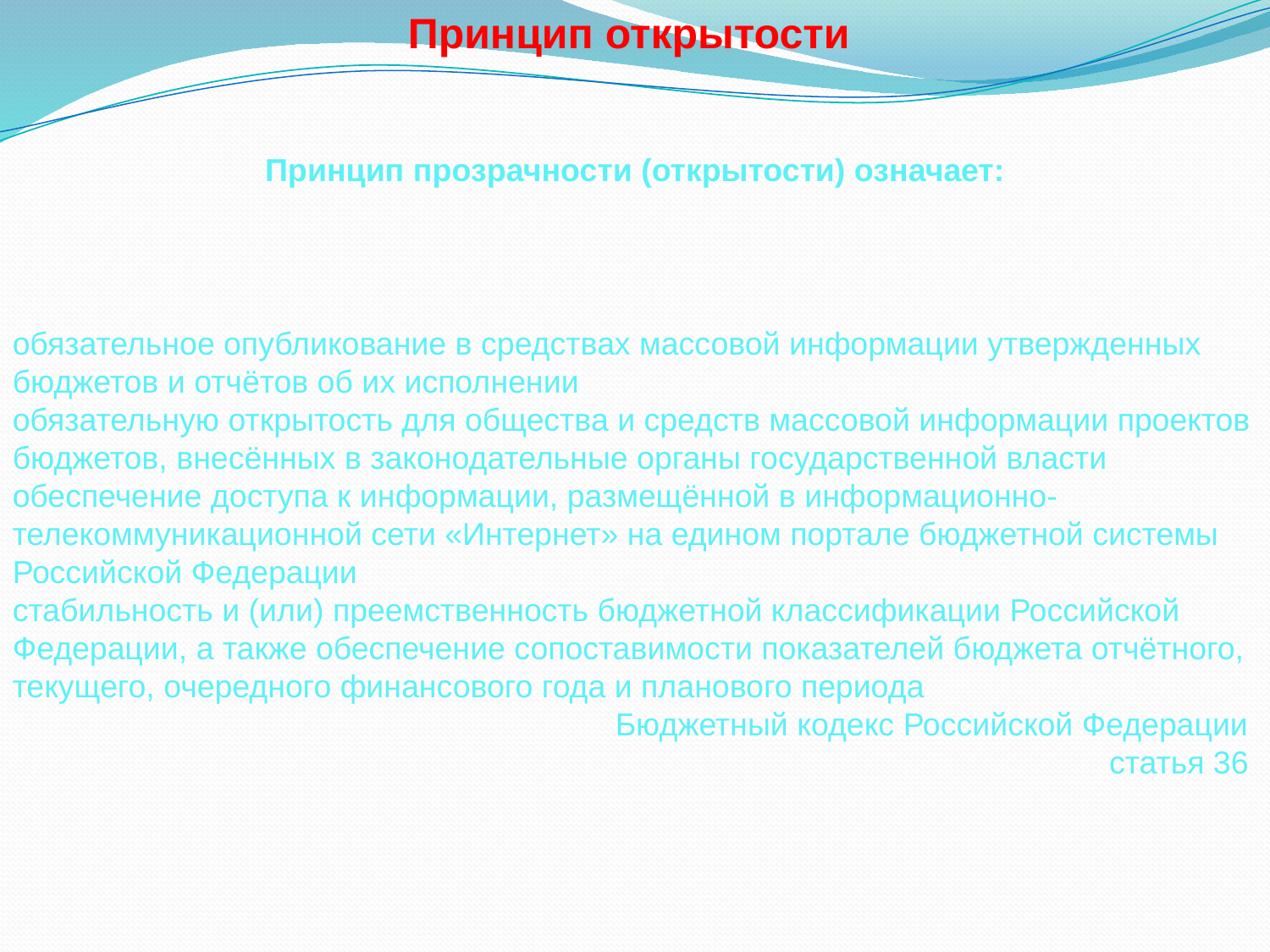

Принцип открытости

Принцип прозрачности (открытости) означает:

обязательное опубликование в средствах массовой информации утвержденных бюджетов и отчётов об их исполнении
обязательную открытость для общества и средств массовой информации проектов бюджетов, внесённых в законодательные органы государственной власти
обеспечение доступа к информации, размещённой в информационно-телекоммуникационной сети «Интернет» на едином портале бюджетной системы Российской Федерации
стабильность и (или) преемственность бюджетной классификации Российской Федерации, а также обеспечение сопоставимости показателей бюджета отчётного, текущего, очередного финансового года и планового периода
Бюджетный кодекс Российской Федерации
статья 36